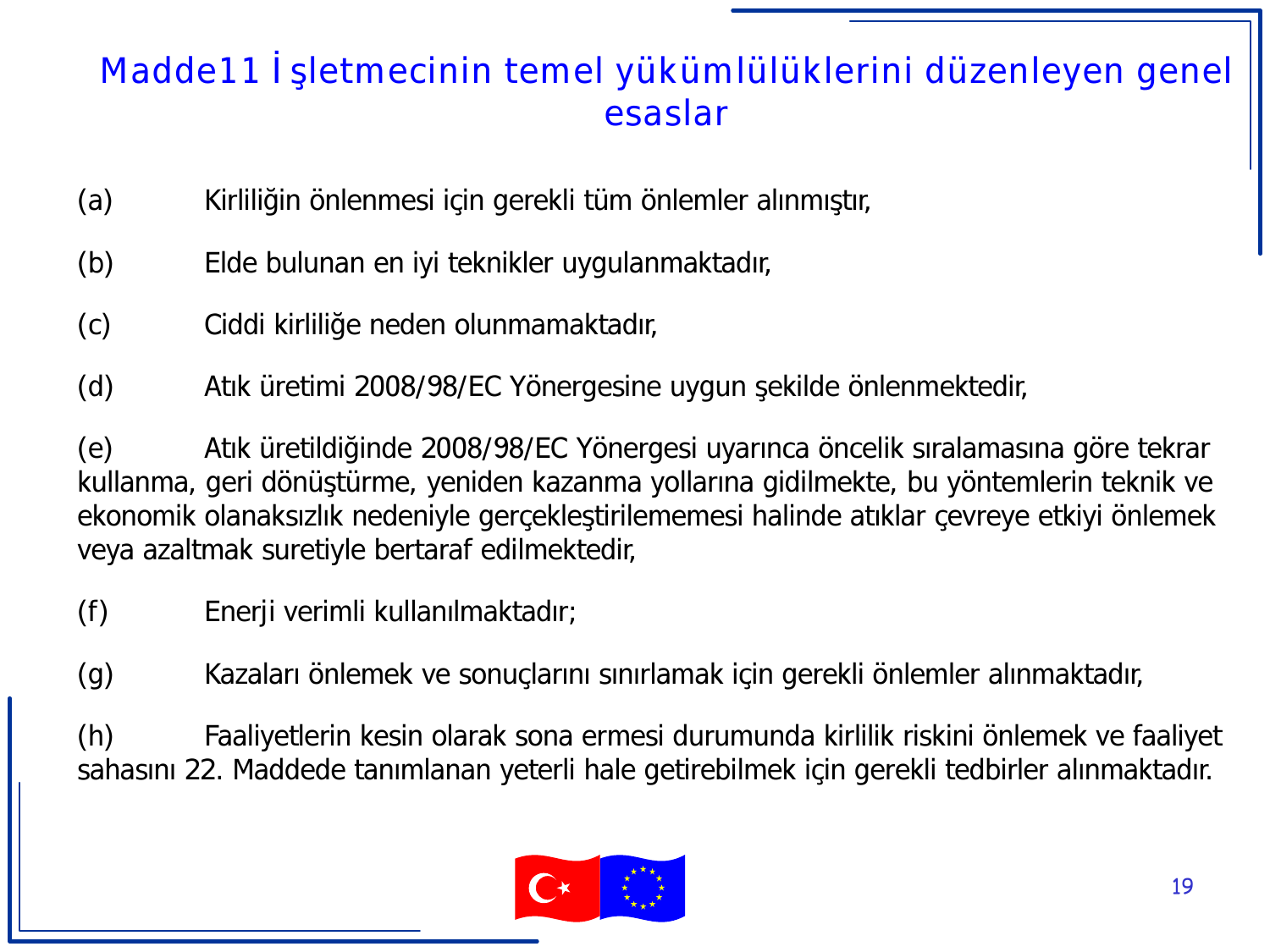

Madde11 İşletmecinin temel yükümlülüklerini düzenleyen genel esaslar

(a)	Kirliliğin önlenmesi için gerekli tüm önlemler alınmıştır,
(b)	Elde bulunan en iyi teknikler uygulanmaktadır,
(c)	Ciddi kirliliğe neden olunmamaktadır,
(d)	Atık üretimi 2008/98/EC Yönergesine uygun şekilde önlenmektedir,
(e)	Atık üretildiğinde 2008/98/EC Yönergesi uyarınca öncelik sıralamasına göre tekrar kullanma, geri dönüştürme, yeniden kazanma yollarına gidilmekte, bu yöntemlerin teknik ve ekonomik olanaksızlık nedeniyle gerçekleştirilememesi halinde atıklar çevreye etkiyi önlemek veya azaltmak suretiyle bertaraf edilmektedir,
(f)	Enerji verimli kullanılmaktadır;
(g)	Kazaları önlemek ve sonuçlarını sınırlamak için gerekli önlemler alınmaktadır,
(h)	Faaliyetlerin kesin olarak sona ermesi durumunda kirlilik riskini önlemek ve faaliyet sahasını 22. Maddede tanımlanan yeterli hale getirebilmek için gerekli tedbirler alınmaktadır.
19